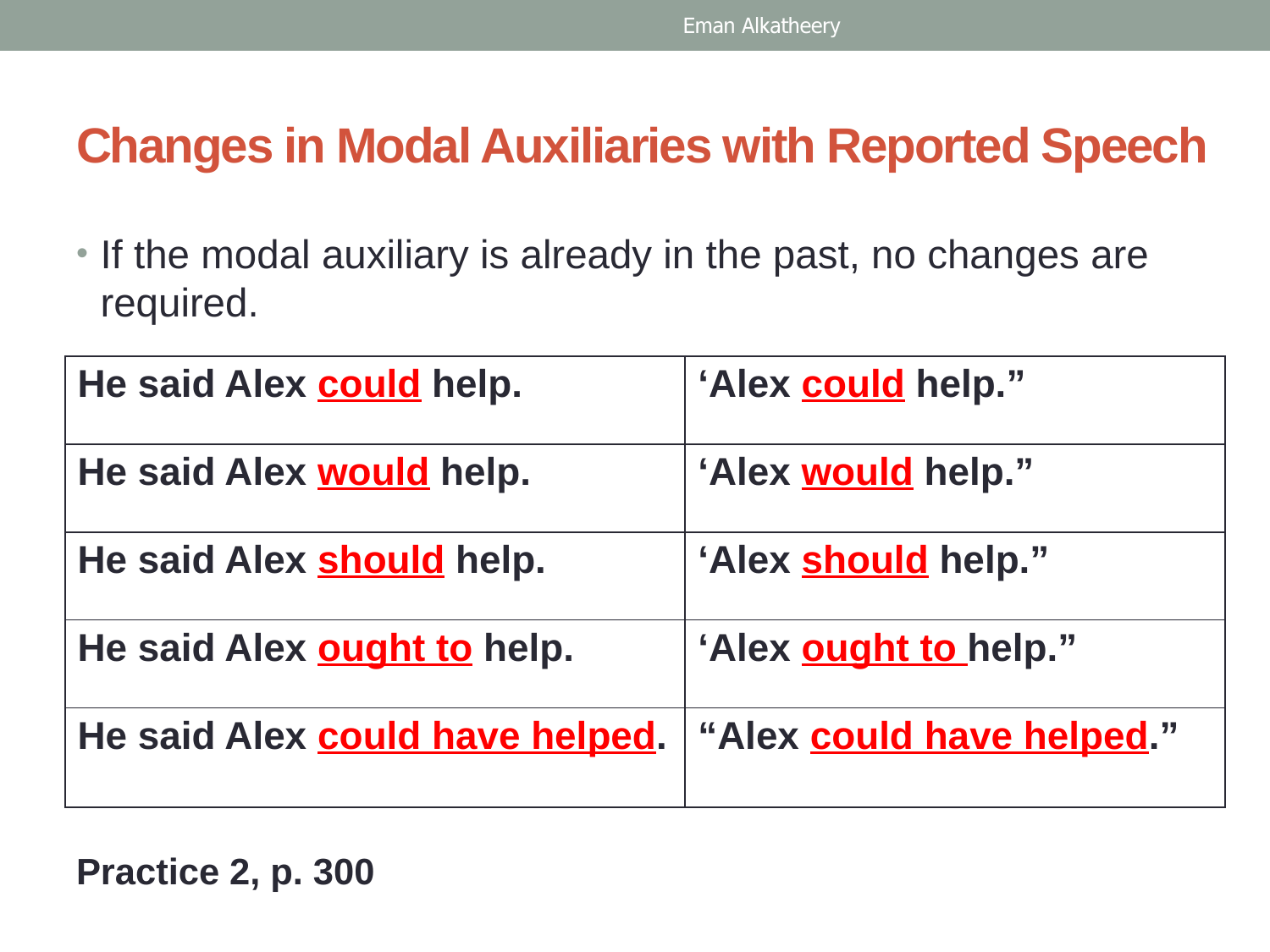

Eman Alkatheery
# Changes in Modal Auxiliaries with Reported Speech
If the modal auxiliary is already in the past, no changes are required.

Practice 2, p. 300
| He said Alex could help. | ‘Alex could help.” |
| --- | --- |
| He said Alex would help. | ‘Alex would help.” |
| He said Alex should help. | ‘Alex should help.” |
| He said Alex ought to help. | ‘Alex ought to help.” |
| He said Alex could have helped. | “Alex could have helped.” |